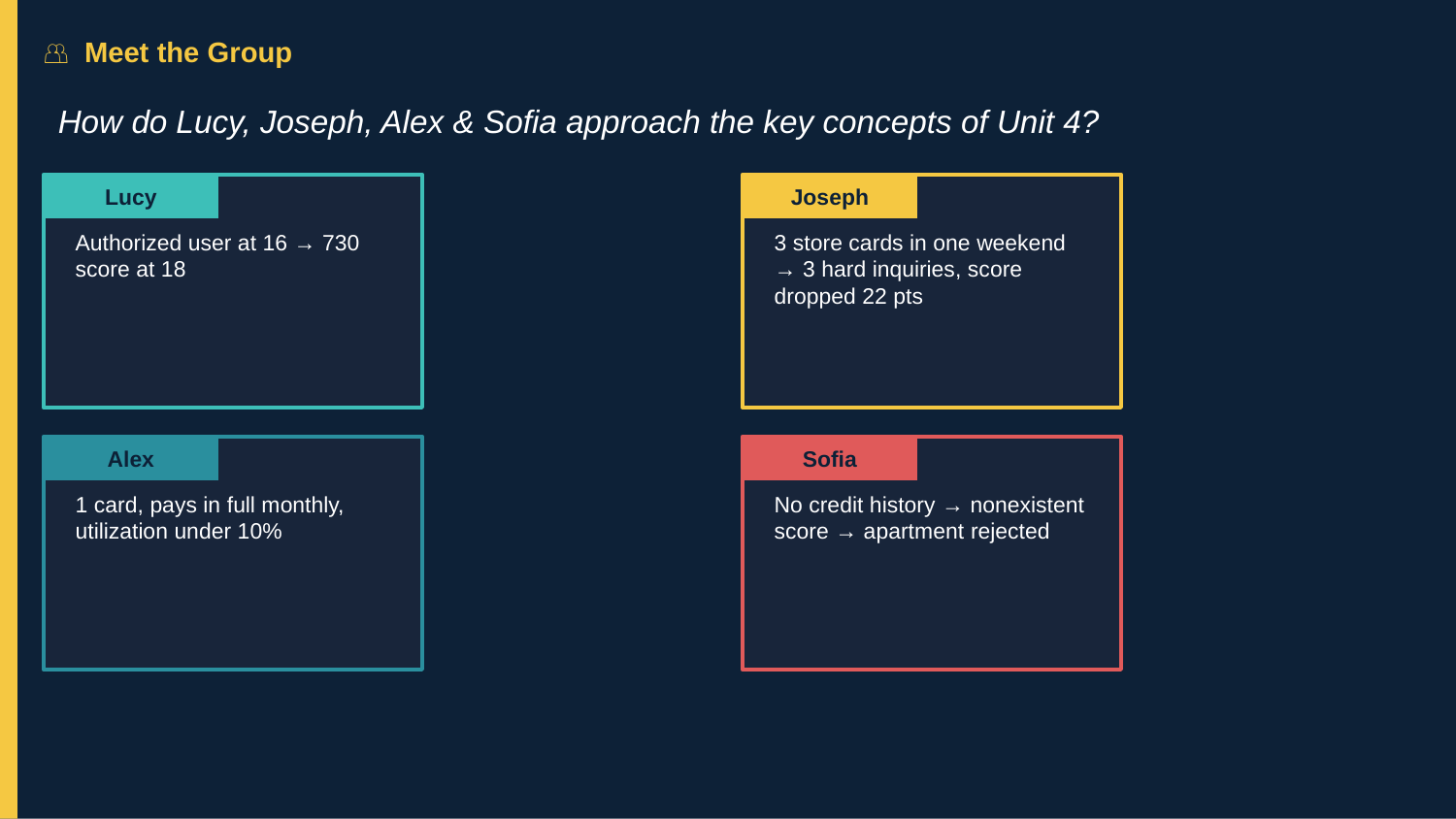

👥  Meet the Group
How do Lucy, Joseph, Alex & Sofia approach the key concepts of Unit 4?

Lucy

Joseph
Authorized user at 16 → 730 score at 18
3 store cards in one weekend → 3 hard inquiries, score dropped 22 pts

Alex

Sofia
1 card, pays in full monthly, utilization under 10%
No credit history → nonexistent score → apartment rejected